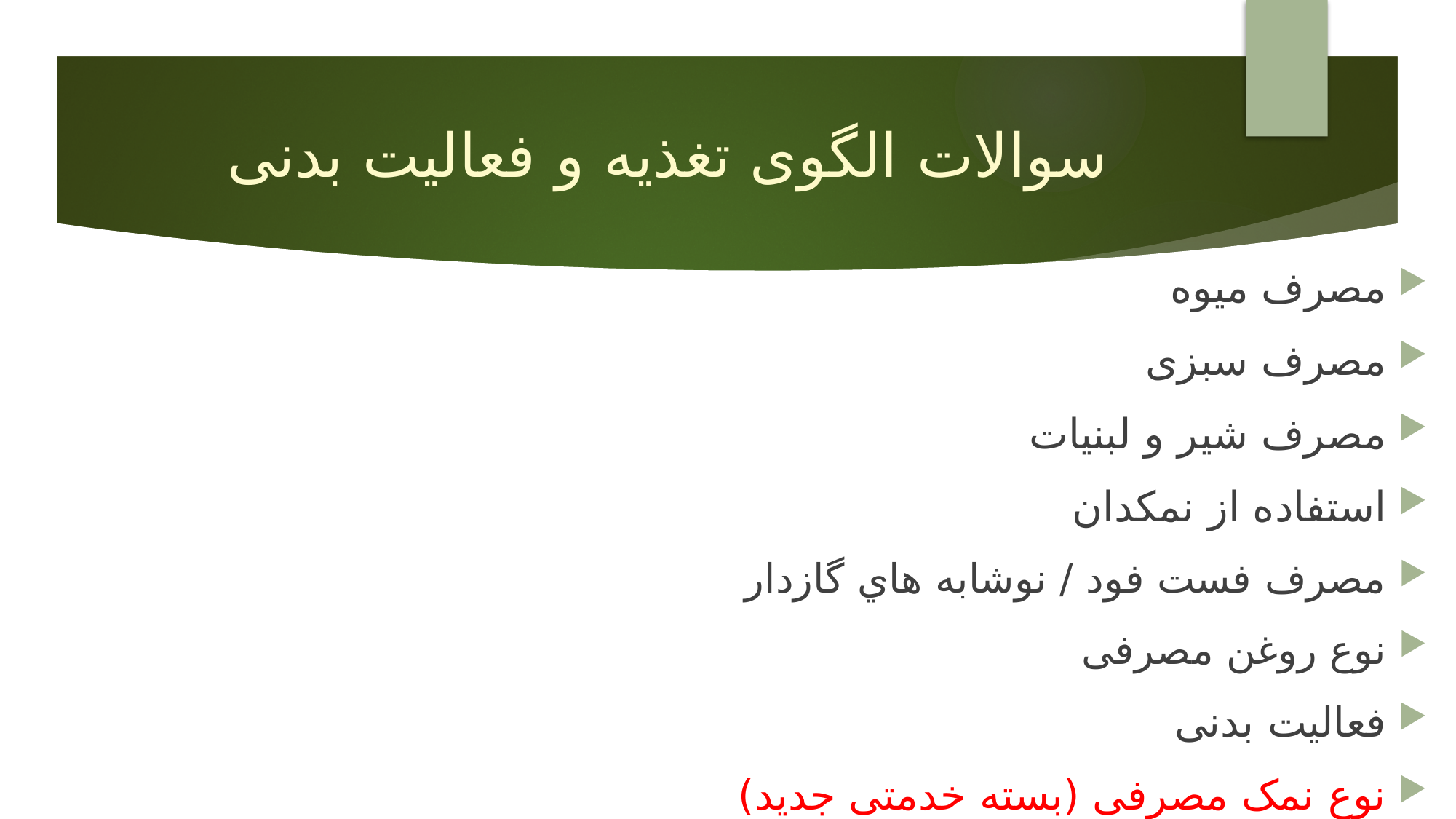

# سوالات الگوی تغذیه و فعالیت بدنی
مصرف میوه
مصرف سبزی
مصرف شیر و لبنیات
استفاده از نمکدان
مصرف فست فود / نوشابه هاي گازدار
نوع روغن مصرفی
فعالیت بدنی
نوع نمک مصرفی (بسته خدمتی جدید)